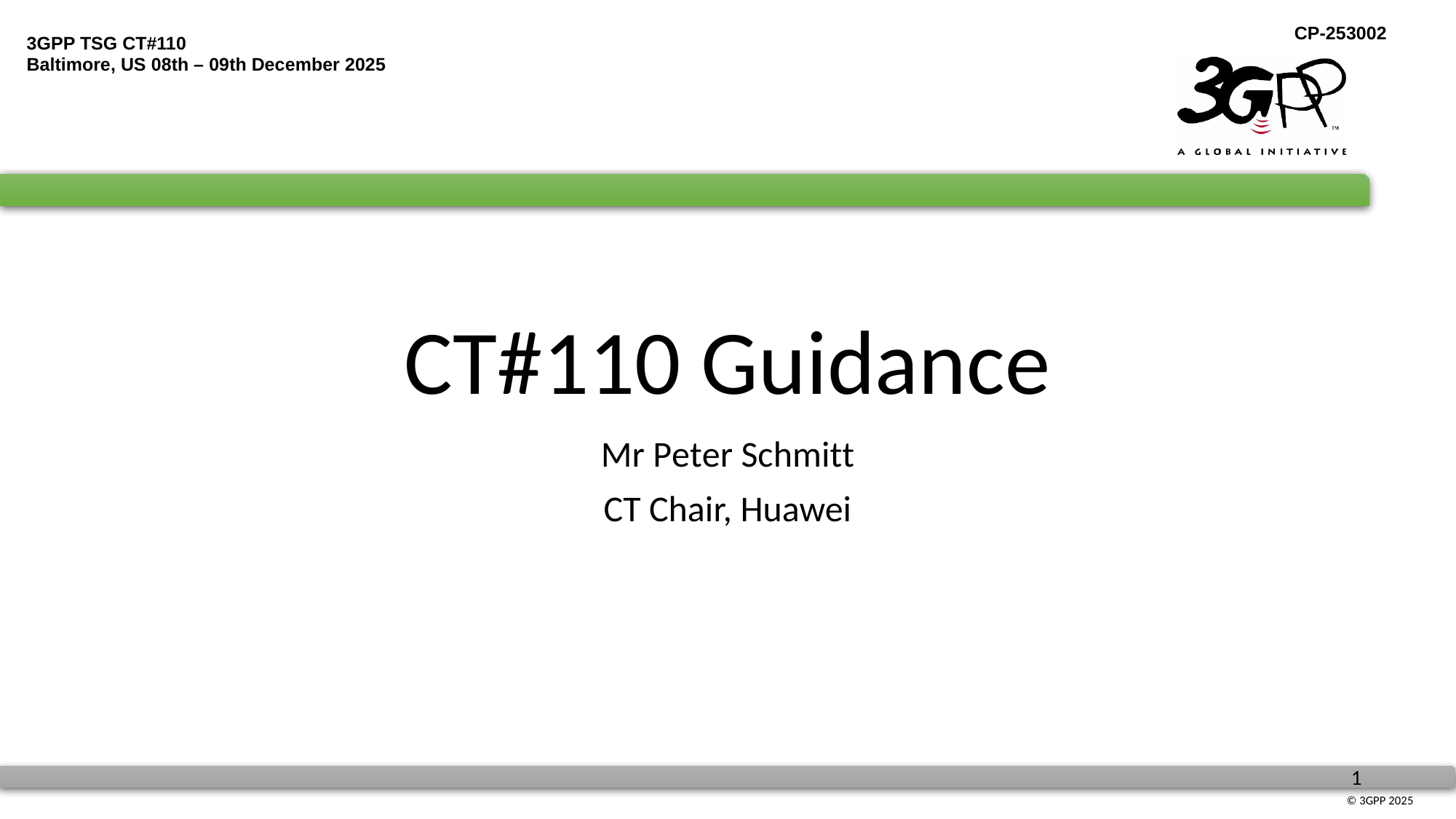

# CT#110 Guidance
Mr Peter Schmitt
CT Chair, Huawei